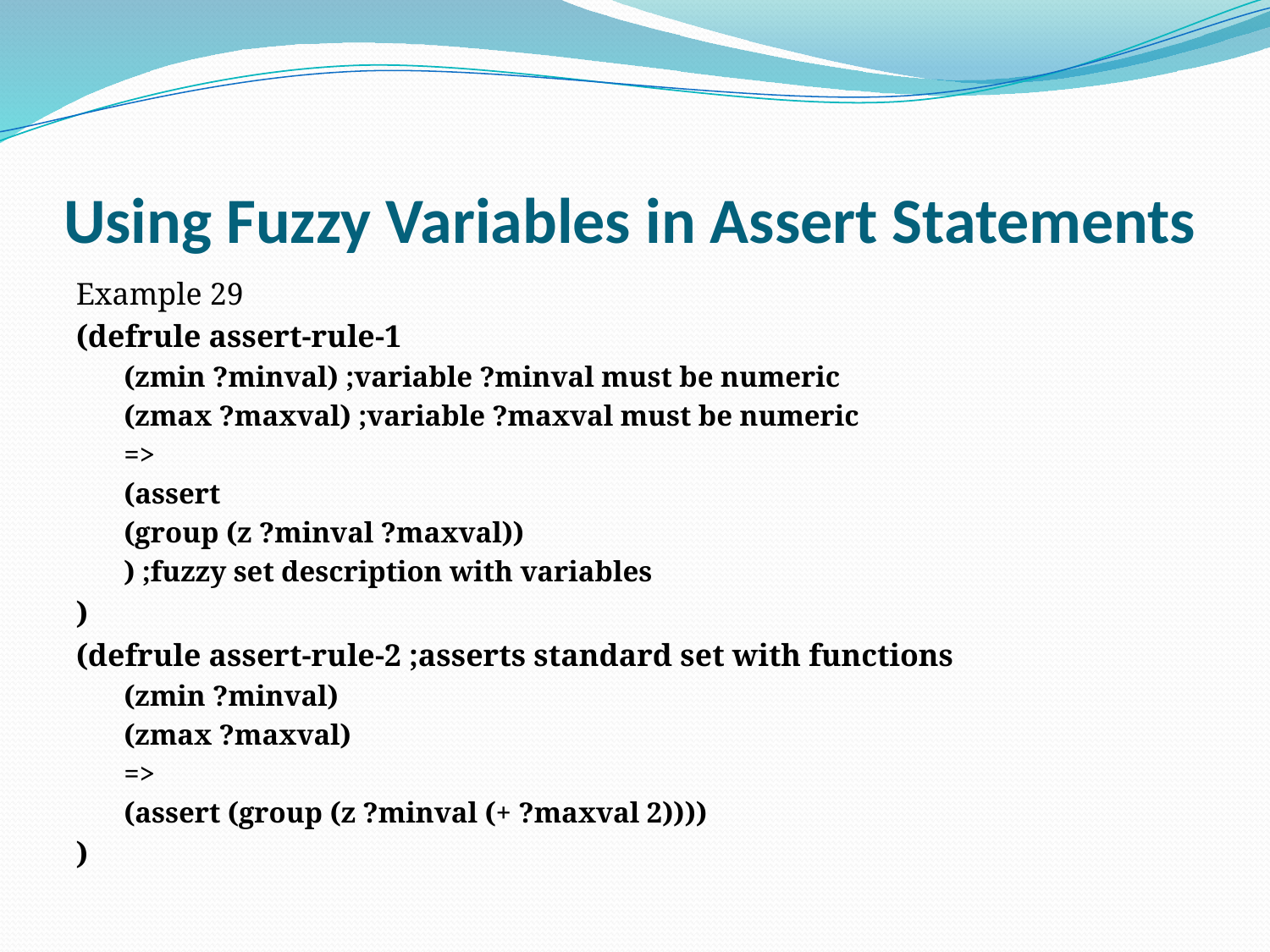

# Using Fuzzy Variables in Assert Statements
Example 29
(defrule assert-rule-1
(zmin ?minval) ;variable ?minval must be numeric
(zmax ?maxval) ;variable ?maxval must be numeric
=>
(assert
(group (z ?minval ?maxval))
) ;fuzzy set description with variables
)
(defrule assert-rule-2 ;asserts standard set with functions
(zmin ?minval)
(zmax ?maxval)
=>
(assert (group (z ?minval (+ ?maxval 2))))
)